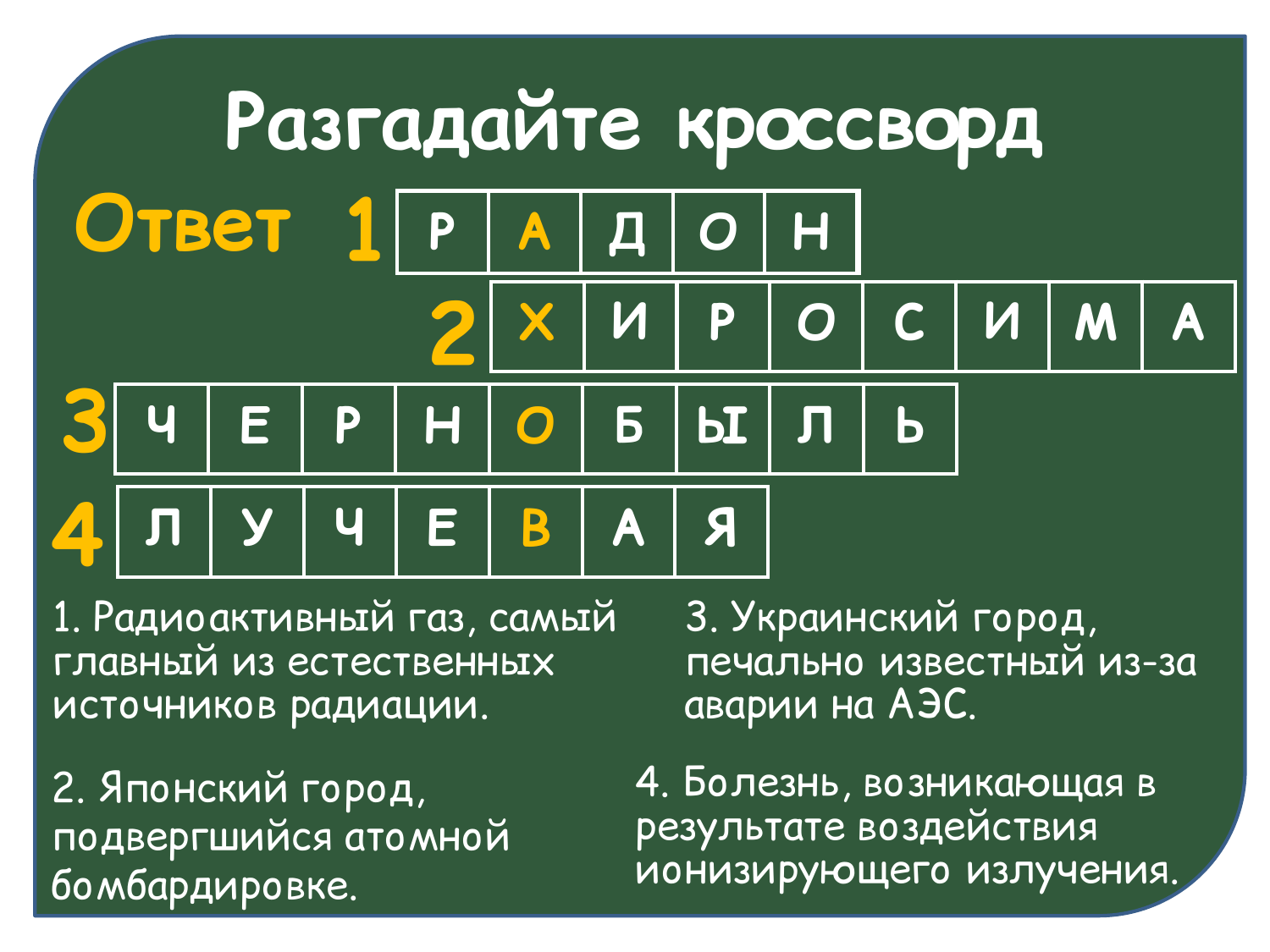

# Разгадайте кроссворд
Ответ
1
| Р | А | Д | О | Н |
| --- | --- | --- | --- | --- |
|  |  |  |  |  |
| --- | --- | --- | --- | --- |
2
|  |  |  |  |  |  |  |  |
| --- | --- | --- | --- | --- | --- | --- | --- |
| Х | И | Р | О | С | И | М | А |
| --- | --- | --- | --- | --- | --- | --- | --- |
3
|  |  |  |  |  |  |  |  |  |
| --- | --- | --- | --- | --- | --- | --- | --- | --- |
| Ч | Е | Р | Н | О | Б | Ы | Л | Ь |
| --- | --- | --- | --- | --- | --- | --- | --- | --- |
4
|  |  |  |  |  |  |  |
| --- | --- | --- | --- | --- | --- | --- |
| Л | У | Ч | Е | В | А | Я |
| --- | --- | --- | --- | --- | --- | --- |
1. Радиоактивный газ, самый главный из естественных источников радиации.
3. Украинский город,
печально известный из-за
аварии на АЭС.
2. Японский город, подвергшийся атомной бомбардировке.
4. Болезнь, возникающая в результате воздействия
ионизирующего излучения.